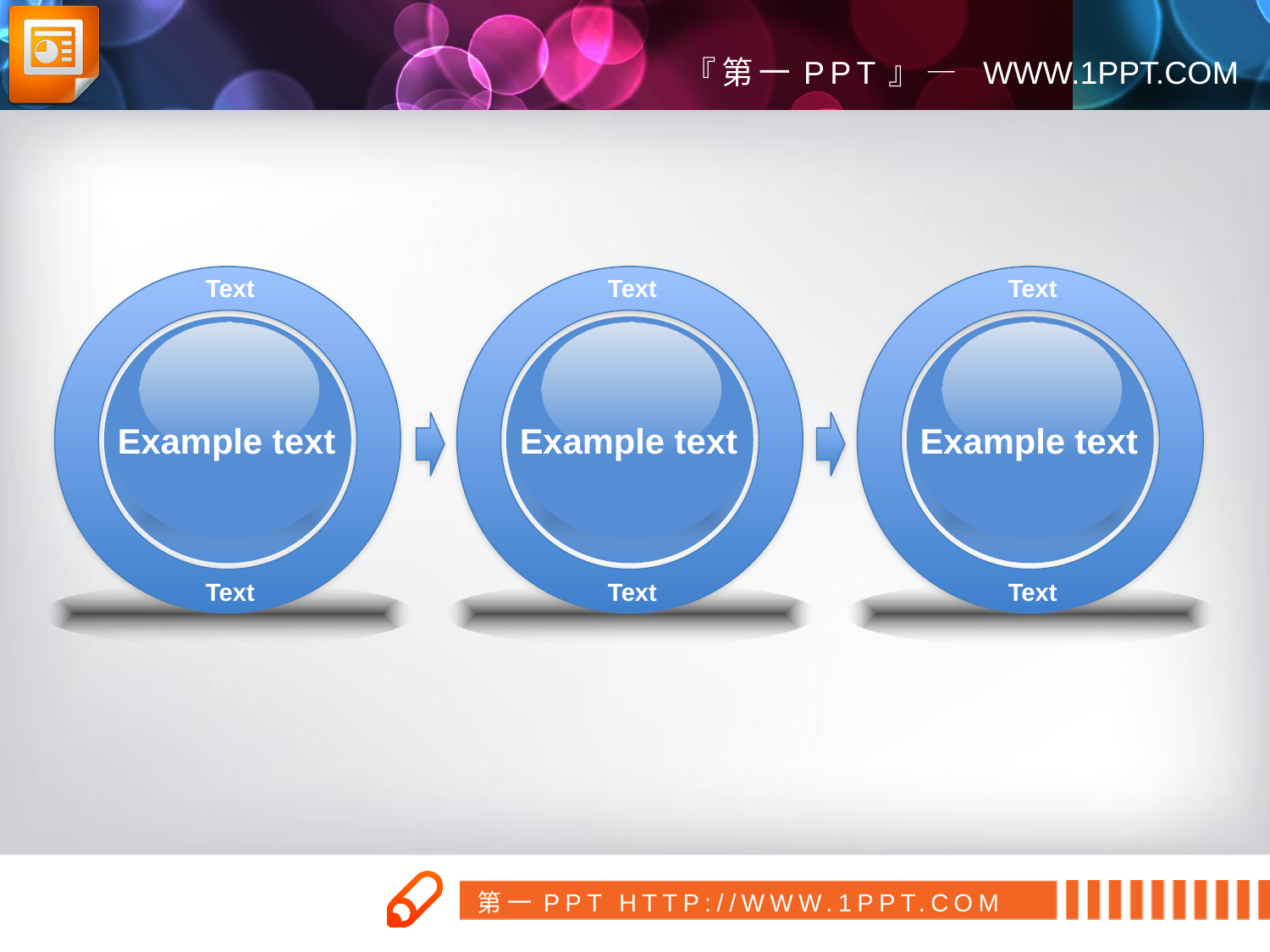

Text
Text
Text

EXAMPLE TEXT
Go ahead and replace it with your own text.
EXAMPLE TEXT
Go ahead and replace it with your own text.
EXAMPLE TEXT
Go ahead and replace it with your own text.

Example text
Example text
Example text
Text
Text
Text